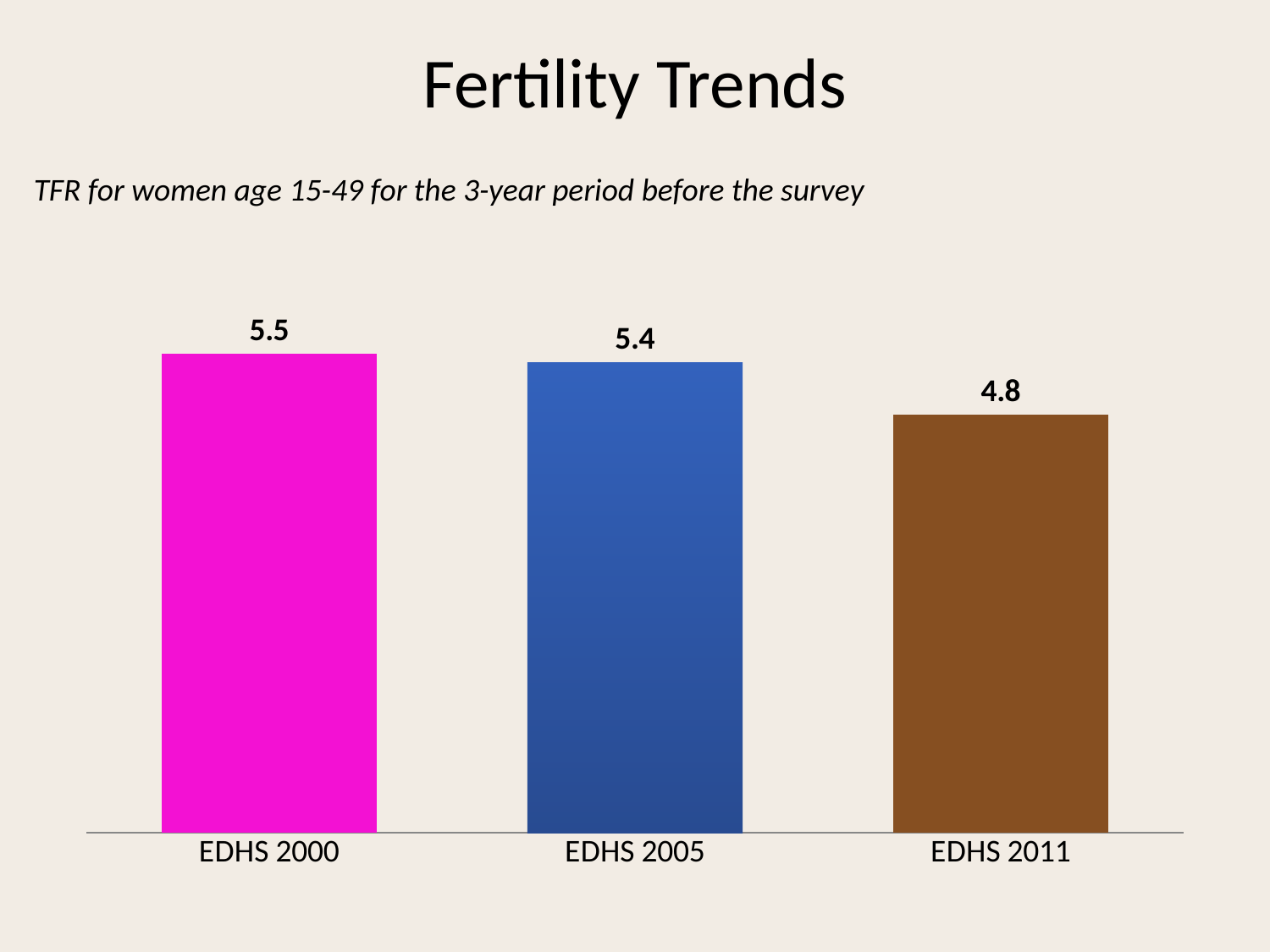

# Fertility Trends
TFR for women age 15-49 for the 3-year period before the survey

### Chart

| Category | Series 1 |
|---|---|
| EDHS 2000 | 5.5 |
| EDHS 2005 | 5.4 |
| EDHS 2011 | 4.8 |